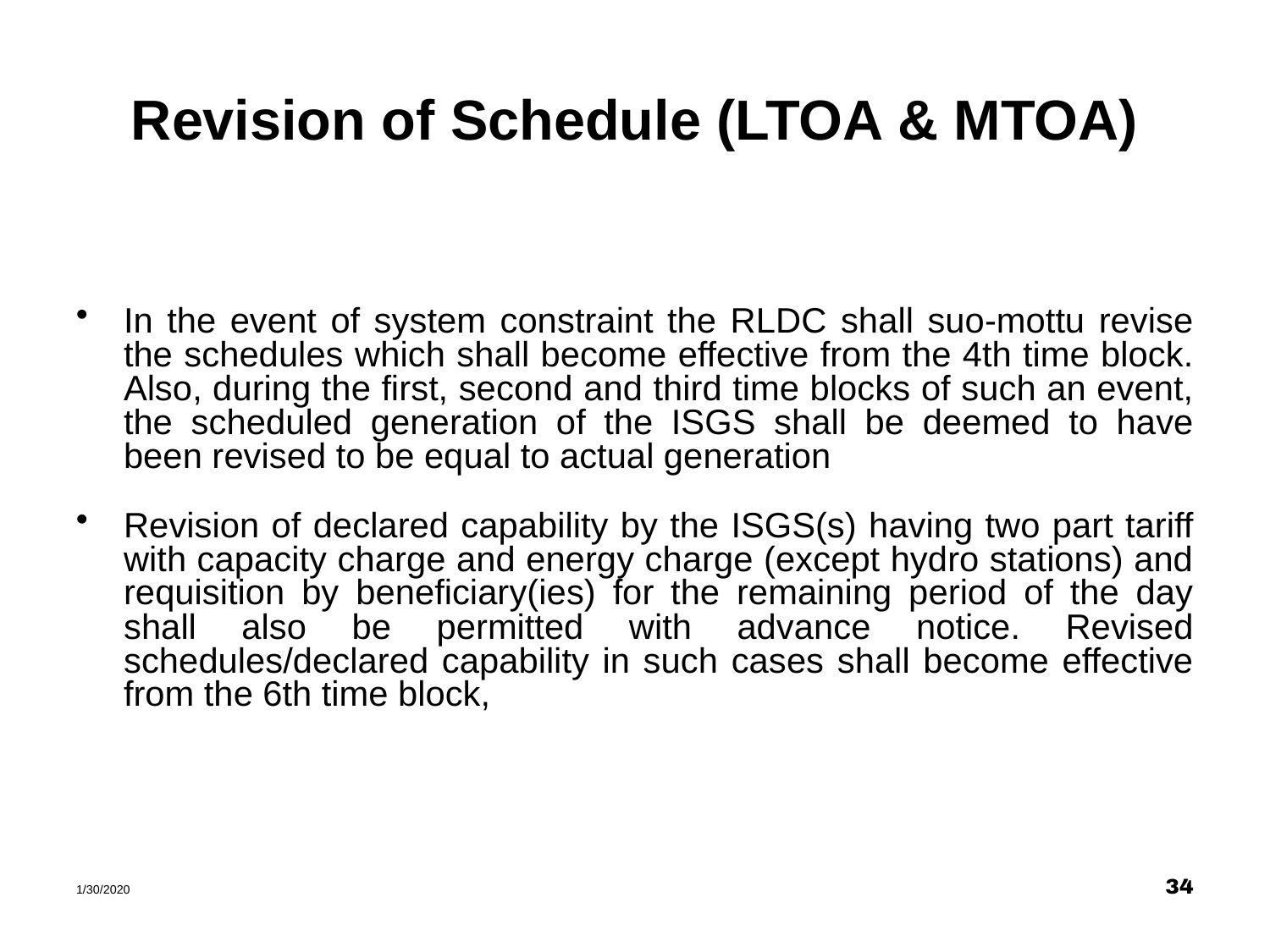

# Revision of Schedule (LTOA & MTOA)

In the event of system constraint the RLDC shall suo-mottu revise the schedules which shall become effective from the 4th time block. Also, during the first, second and third time blocks of such an event, the scheduled generation of the ISGS shall be deemed to have been revised to be equal to actual generation
Revision of declared capability by the ISGS(s) having two part tariff with capacity charge and energy charge (except hydro stations) and requisition by beneficiary(ies) for the remaining period of the day shall also be permitted with advance notice. Revised schedules/declared capability in such cases shall become effective from the 6th time block,

1/30/2020
34